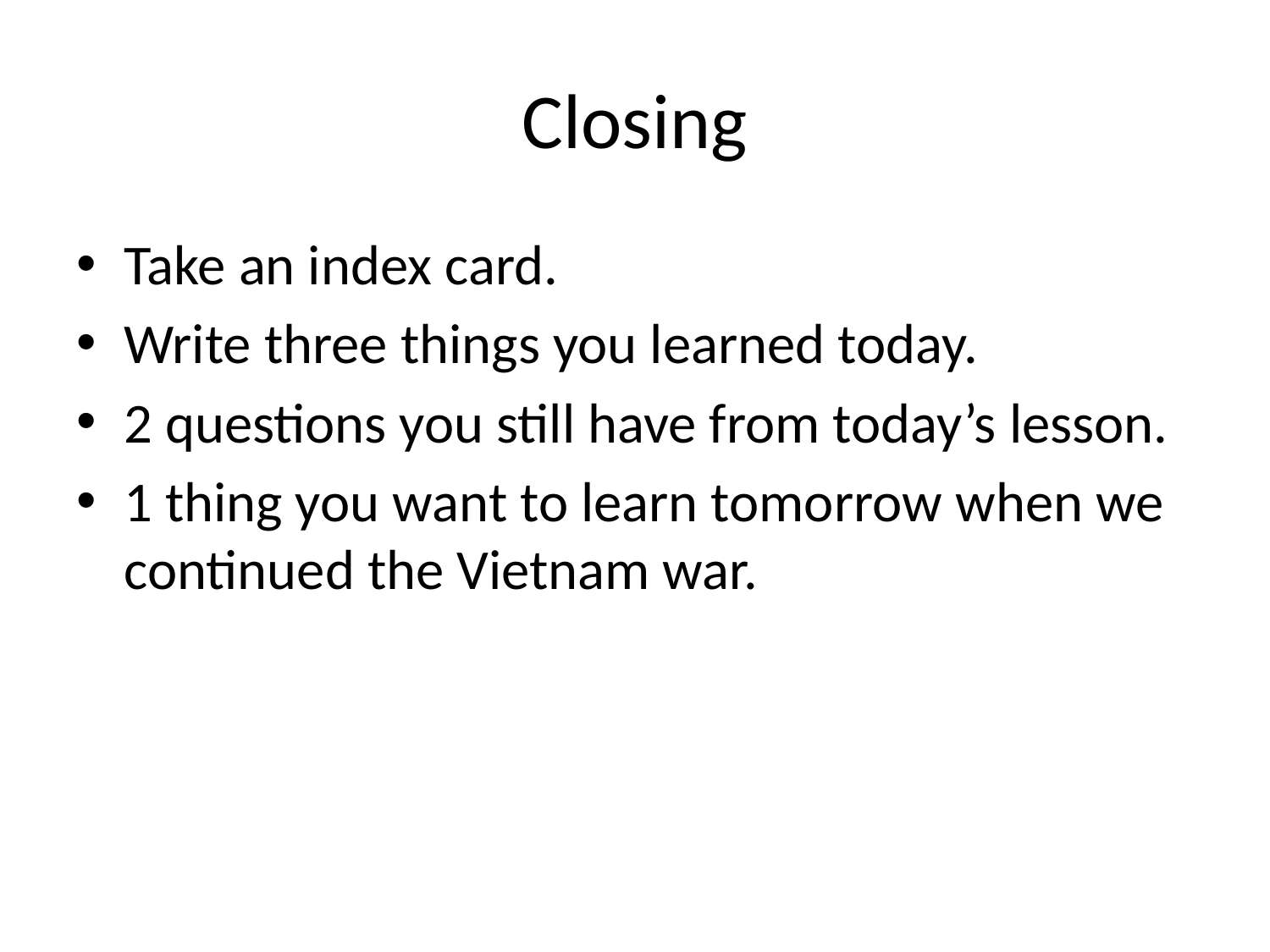

# Closing
Take an index card.
Write three things you learned today.
2 questions you still have from today’s lesson.
1 thing you want to learn tomorrow when we continued the Vietnam war.